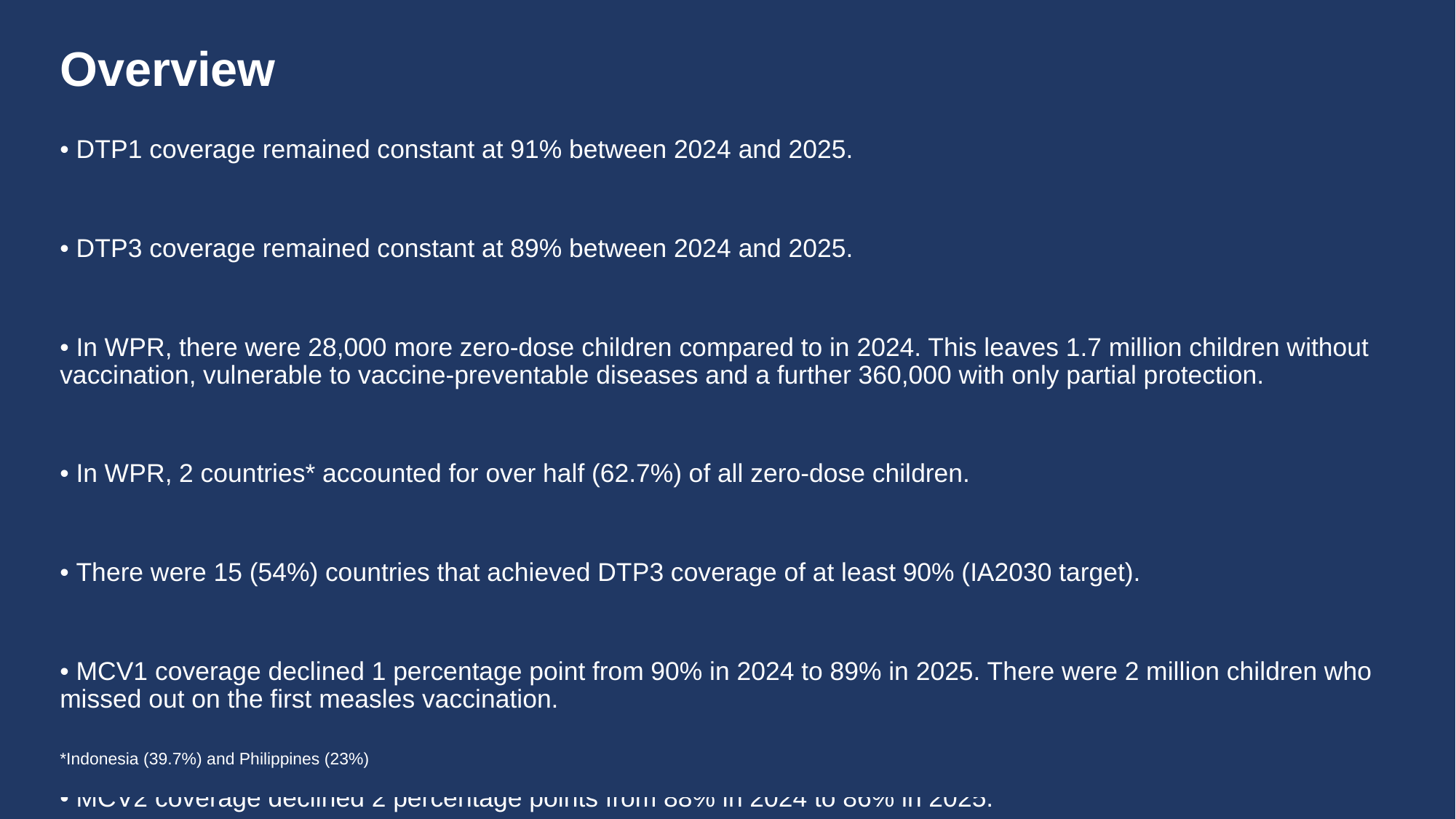

# Overview
• DTP1 coverage remained constant at 91% between 2024 and 2025.

• DTP3 coverage remained constant at 89% between 2024 and 2025.

• In WPR, there were 28,000 more zero-dose children compared to in 2024. This leaves 1.7 million children without vaccination, vulnerable to vaccine-preventable diseases and a further 360,000 with only partial protection.

• In WPR, 2 countries* accounted for over half (62.7%) of all zero-dose children.

• There were 15 (54%) countries that achieved DTP3 coverage of at least 90% (IA2030 target).

• MCV1 coverage declined 1 percentage point from 90% in 2024 to 89% in 2025. There were 2 million children who missed out on the first measles vaccination.

• MCV2 coverage declined 2 percentage points from 88% in 2024 to 86% in 2025.

• Last dose coverage of HPV vaccination (HPVc) among girls increased from 20% to 21% in 2025.
*Indonesia (39.7%) and Philippines (23%)